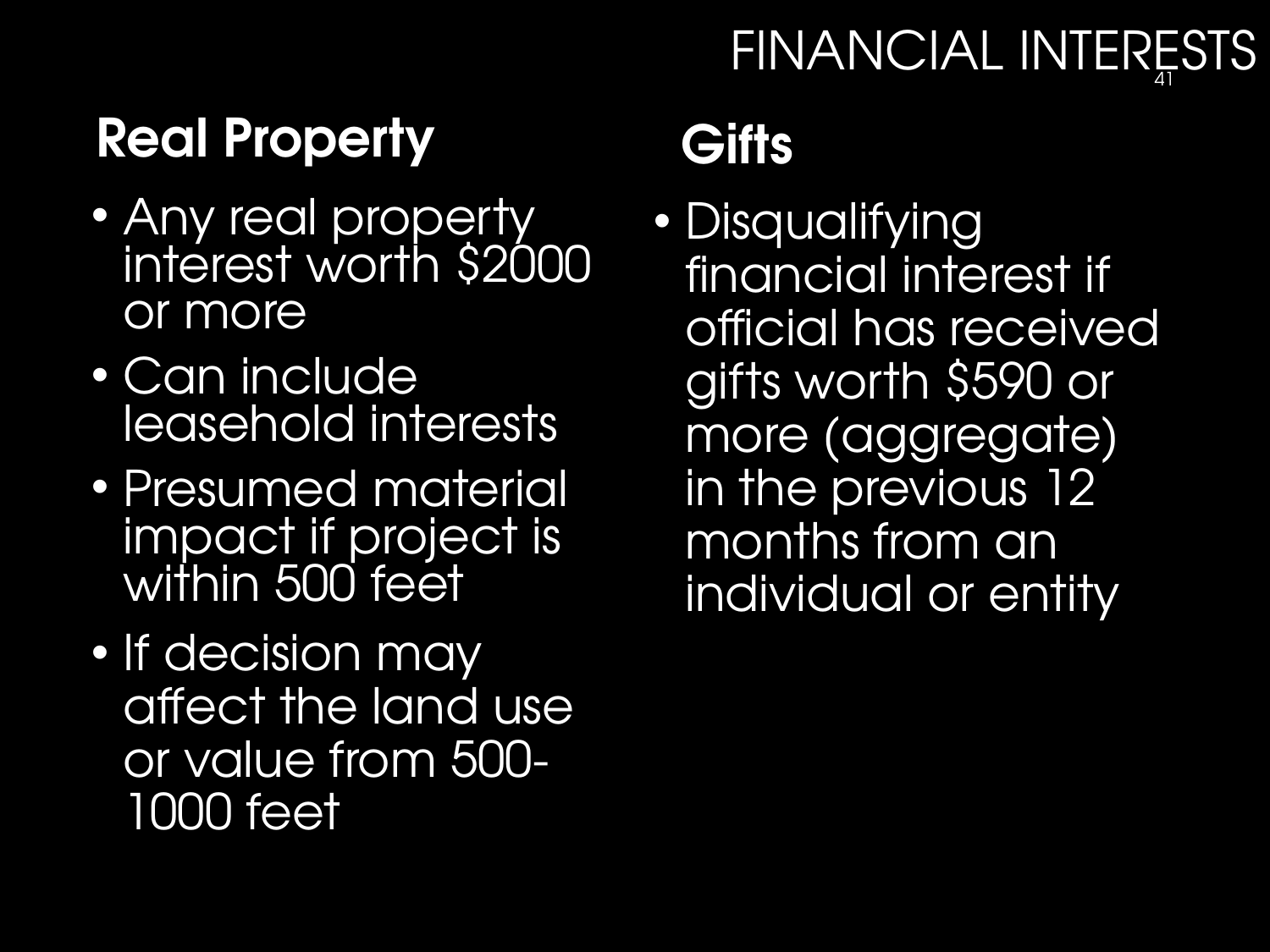

# Financial Interests
41
Real Property
Gifts
Disqualifying financial interest if official has received gifts worth $590 or more (aggregate) in the previous 12 months from an individual or entity

Any real property interest worth $2000 or more
Can include leasehold interests
Presumed material impact if project is within 500 feet
If decision may affect the land use or value from 500-1000 feet